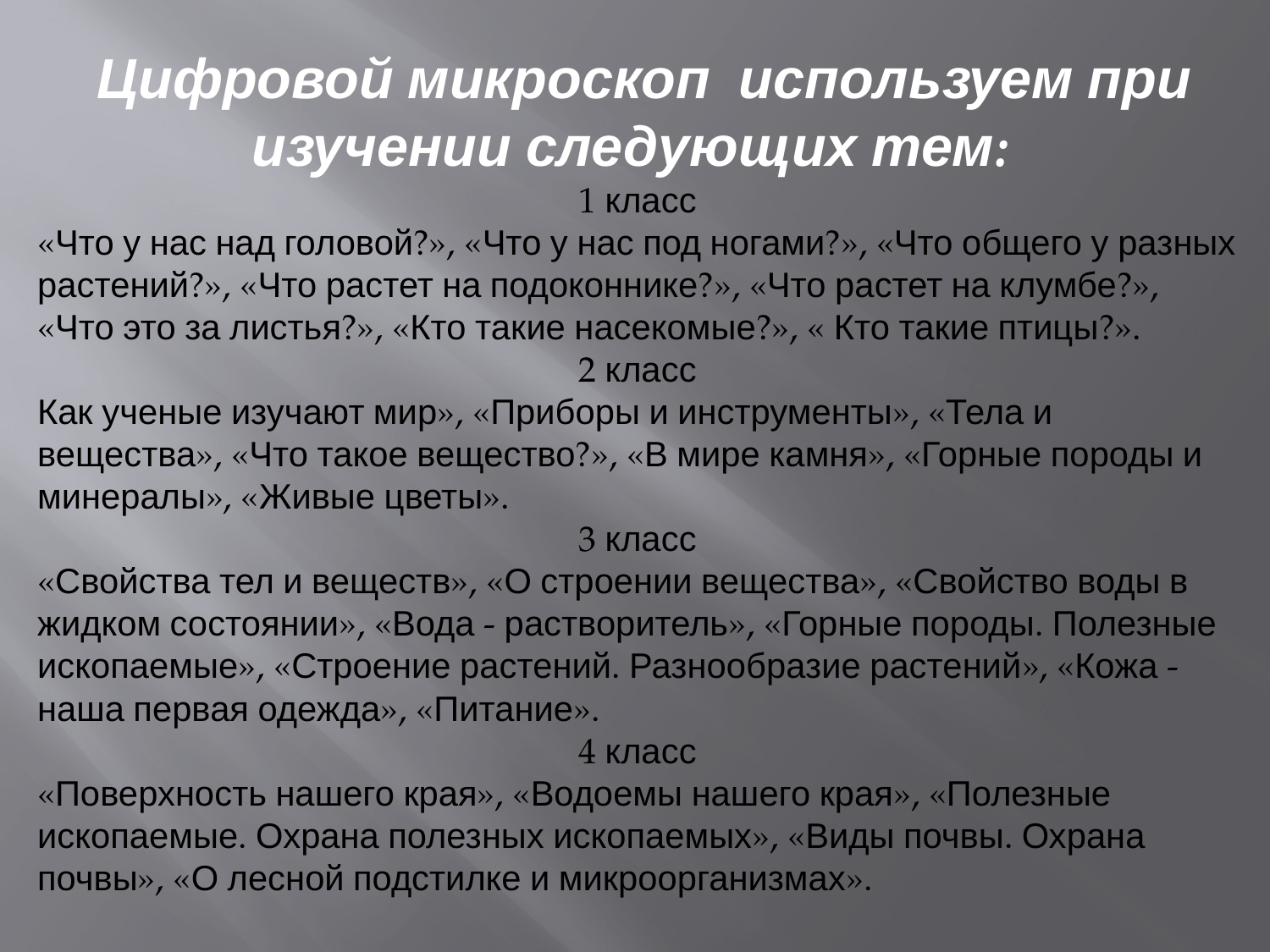

Цифровой микроскоп  используем при изучении следующих тем:
1 класс
«Что у нас над головой?», «Что у нас под ногами?», «Что общего у разных растений?», «Что растет на подоконнике?», «Что растет на клумбе?», «Что это за листья?», «Кто такие насекомые?», « Кто такие птицы?».
2 класс
Как ученые изучают мир», «Приборы и инструменты», «Тела и вещества», «Что такое вещество?», «В мире камня», «Горные породы и минералы», «Живые цветы».
3 класс
«Свойства тел и веществ», «О строении вещества», «Свойство воды в жидком состоянии», «Вода - растворитель», «Горные породы. Полезные ископаемые», «Строение растений. Разнообразие растений», «Кожа - наша первая одежда», «Питание».
4 класс
«Поверхность нашего края», «Водоемы нашего края», «Полезные ископаемые. Охрана полезных ископаемых», «Виды почвы. Охрана почвы», «О лесной подстилке и микроорганизмах».